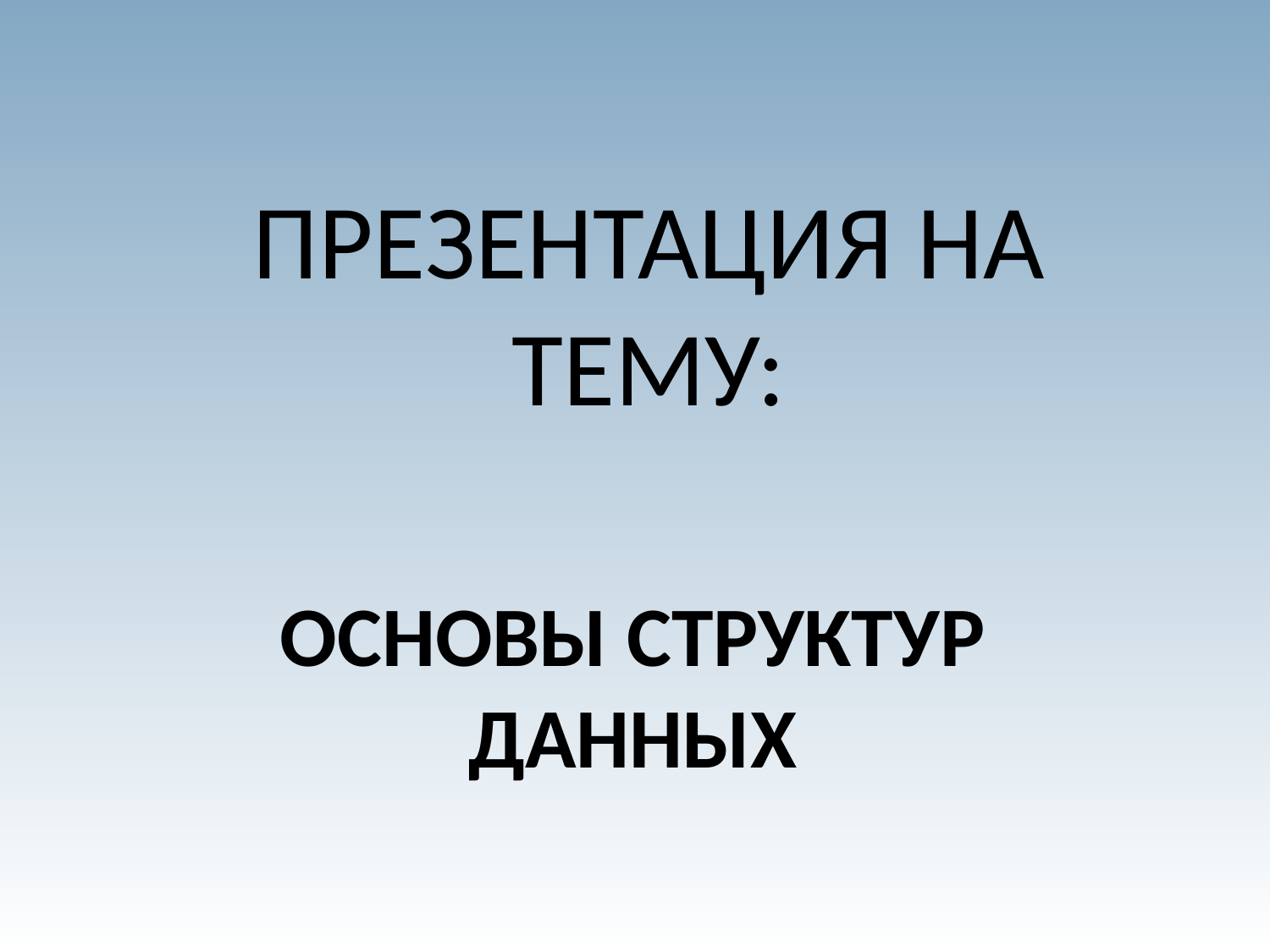

# ПРЕЗЕНТАЦИЯ НА ТЕМУ:
ОСНОВЫ СТРУКТУР ДАННЫХ